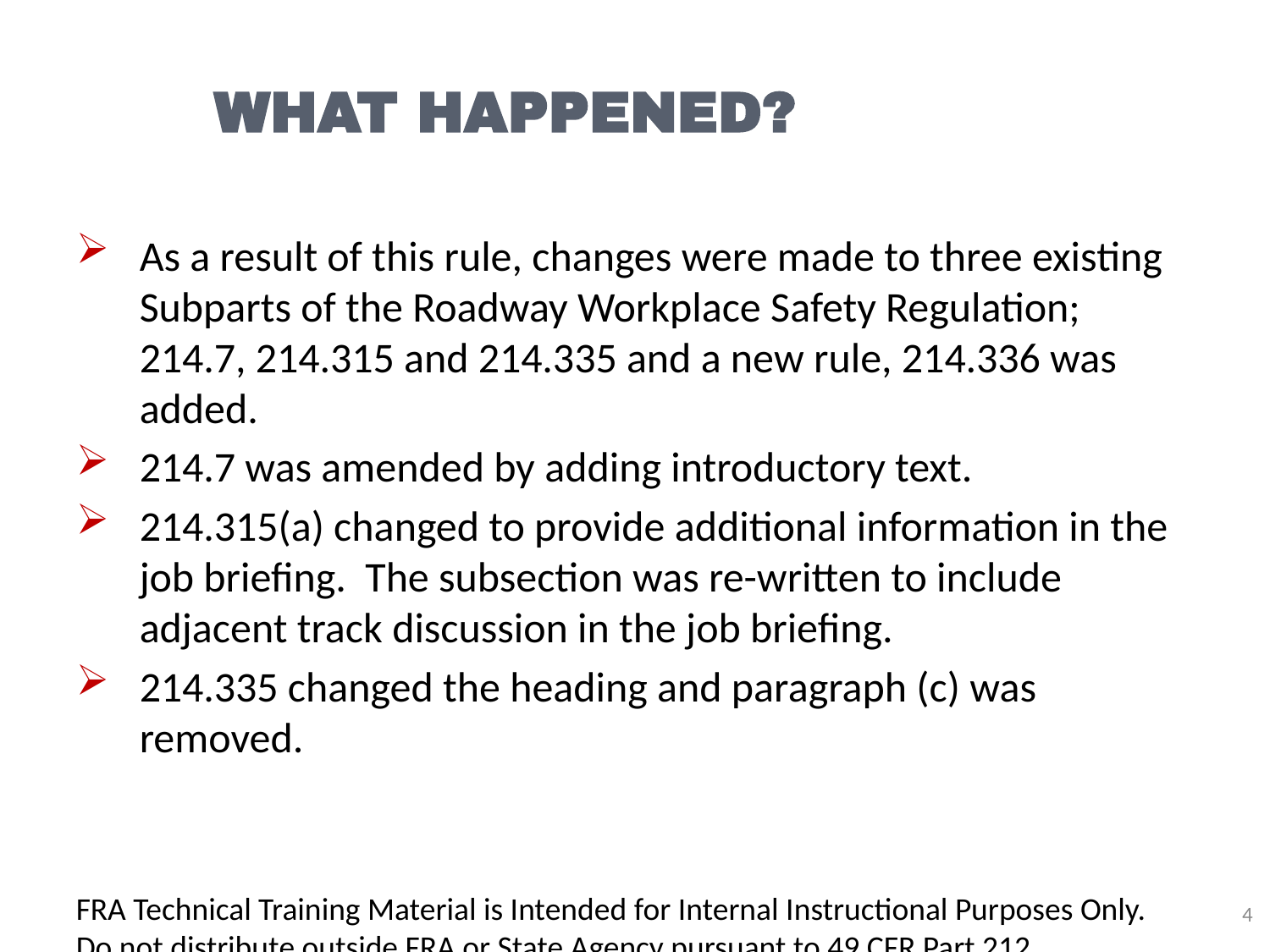

# What Happened?
As a result of this rule, changes were made to three existing Subparts of the Roadway Workplace Safety Regulation; 214.7, 214.315 and 214.335 and a new rule, 214.336 was added.
214.7 was amended by adding introductory text.
214.315(a) changed to provide additional information in the job briefing.  The subsection was re-written to include adjacent track discussion in the job briefing.
214.335 changed the heading and paragraph (c) was removed.

FRA Technical Training Material is Intended for Internal Instructional Purposes Only.
Do not distribute outside FRA or State Agency pursuant to 49 CFR Part 212.
4